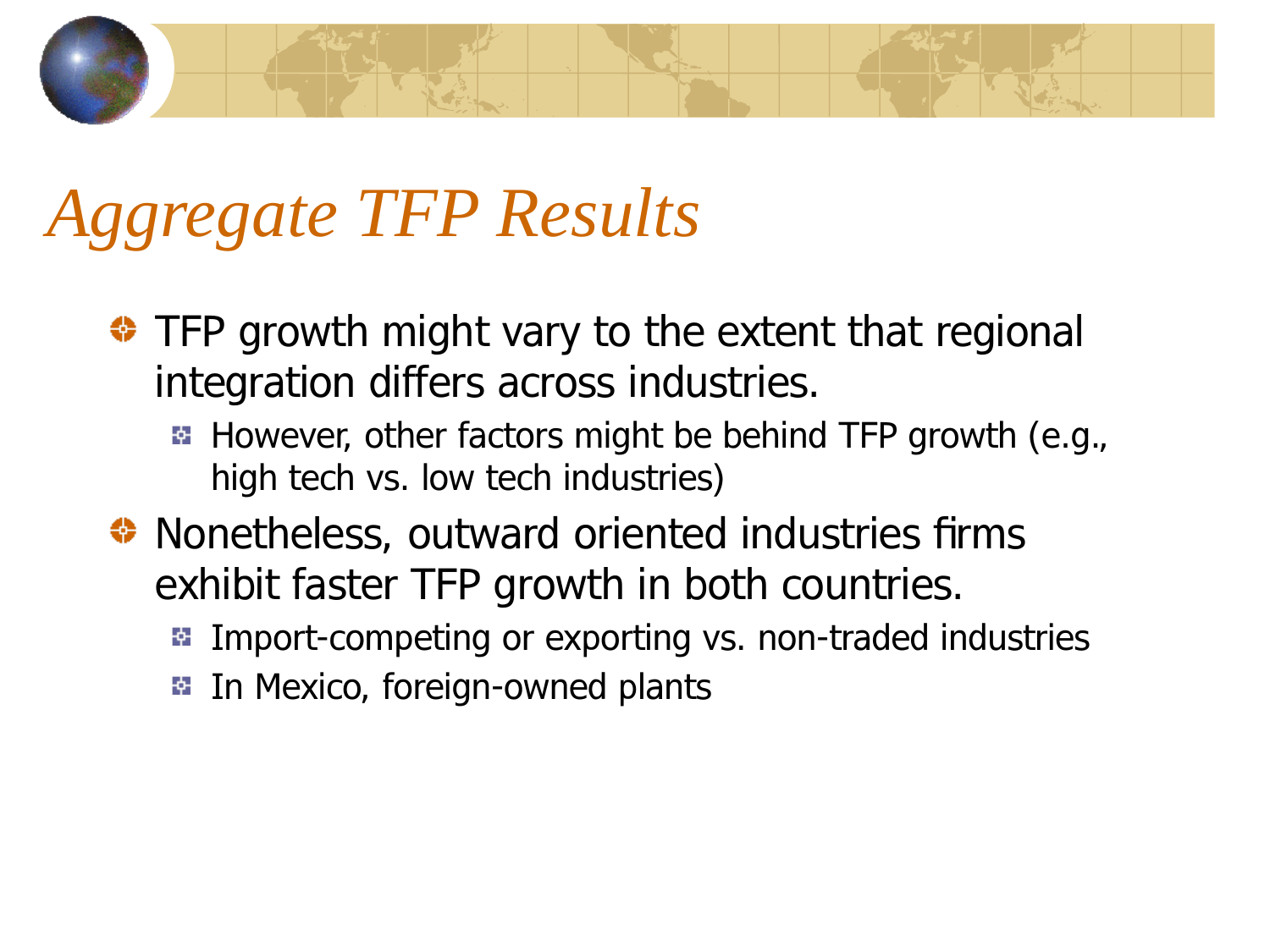

# Aggregate TFP Results
TFP growth might vary to the extent that regional integration differs across industries.
However, other factors might be behind TFP growth (e.g., high tech vs. low tech industries)
Nonetheless, outward oriented industries firms exhibit faster TFP growth in both countries.
Import-competing or exporting vs. non-traded industries
In Mexico, foreign-owned plants